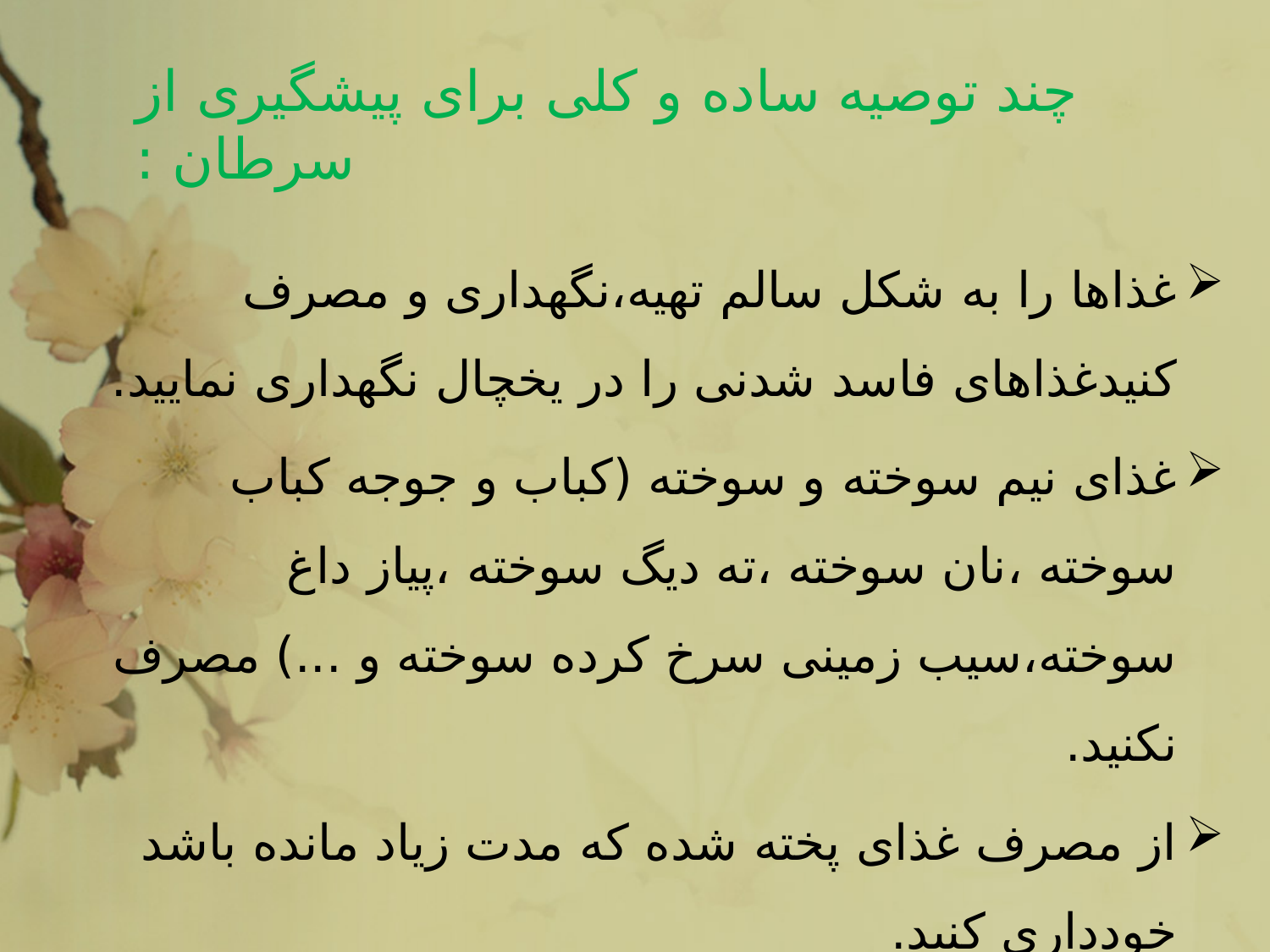

# چند توصیه ساده و کلی برای پیشگیری از سرطان :
غذاها را به شکل سالم تهیه،نگهداری و مصرف کنیدغذاهای فاسد شدنی را در یخچال نگهداری نمایید.
غذای نیم سوخته و سوخته (کباب و جوجه کباب سوخته ،نان سوخته ،ته دیگ سوخته ،پیاز داغ سوخته،سیب زمینی سرخ کرده سوخته و ...) مصرف نکنید.
از مصرف غذای پخته شده که مدت زیاد مانده باشد خودداری کنید.